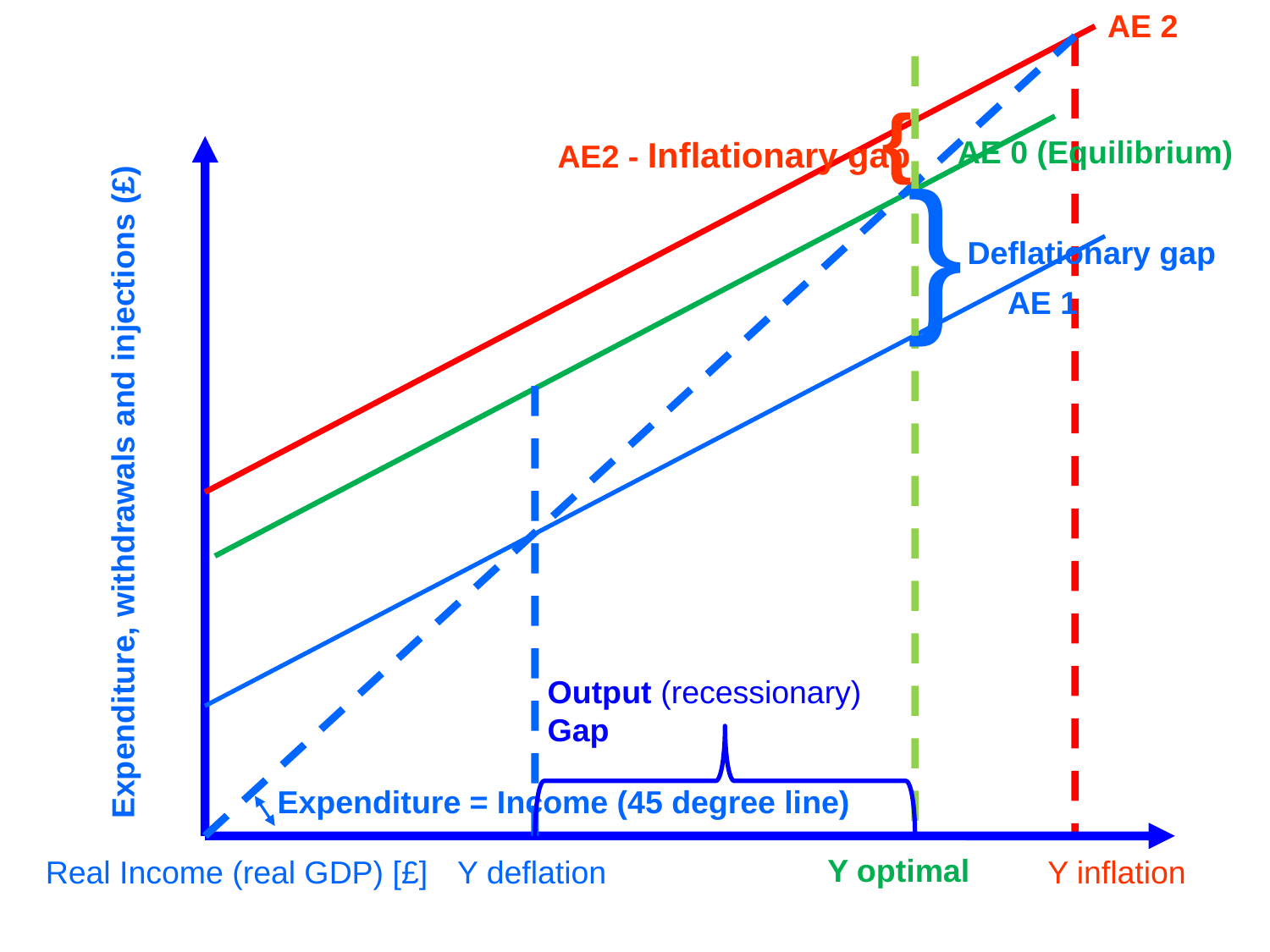

AE 2

}

AE2 - Inflationary gap
AE 0 (Equilibrium)
}

Deflationary gap

AE 1

Expenditure, withdrawals and injections (£)

Output (recessionary) Gap
Expenditure = Income (45 degree line)

Y optimal
Real Income (real GDP) [£]
Y deflation
Y inflation